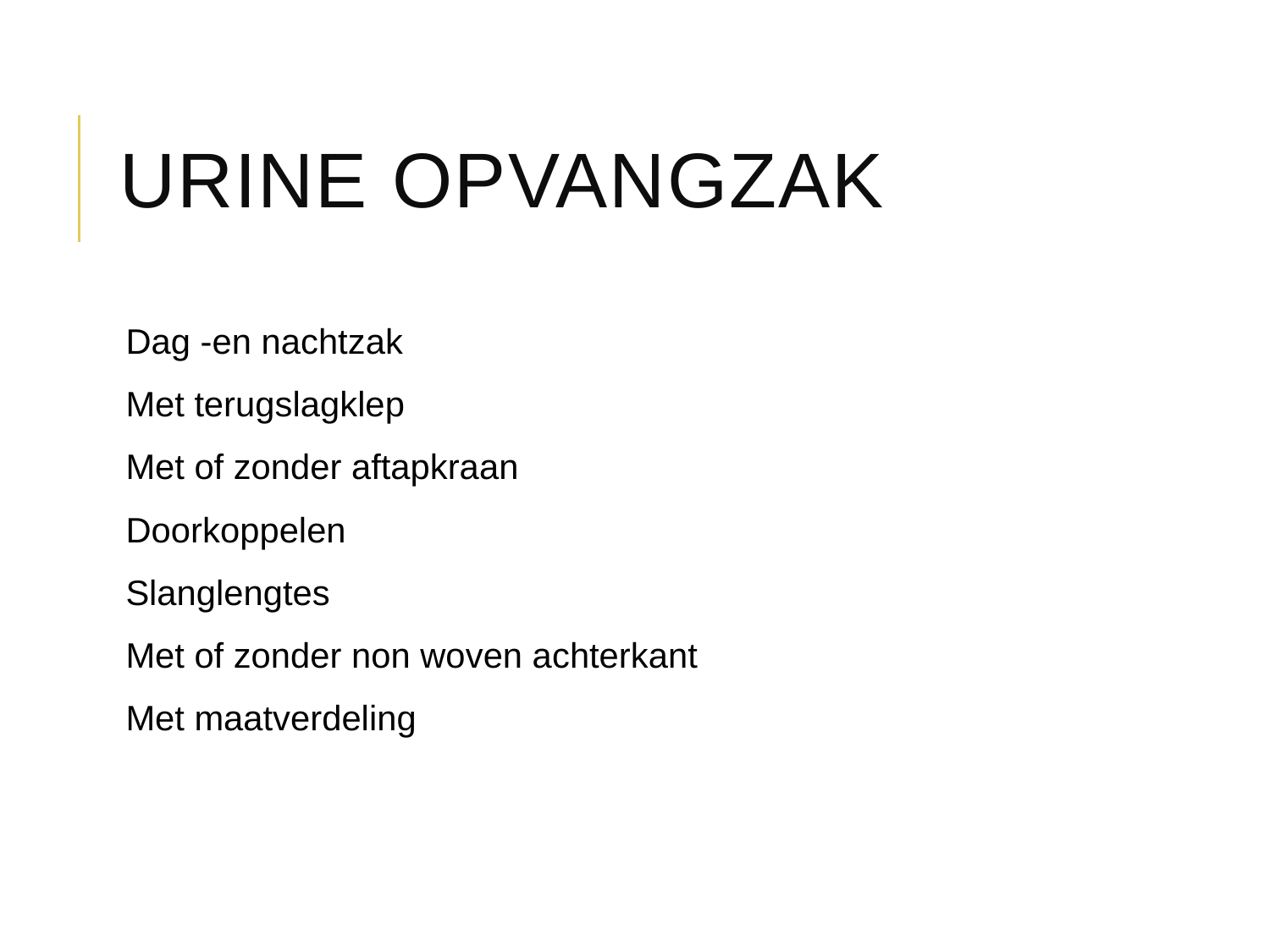

# Urine opvangzak
Dag -en nachtzak
Met terugslagklep
Met of zonder aftapkraan
Doorkoppelen
Slanglengtes
Met of zonder non woven achterkant
Met maatverdeling